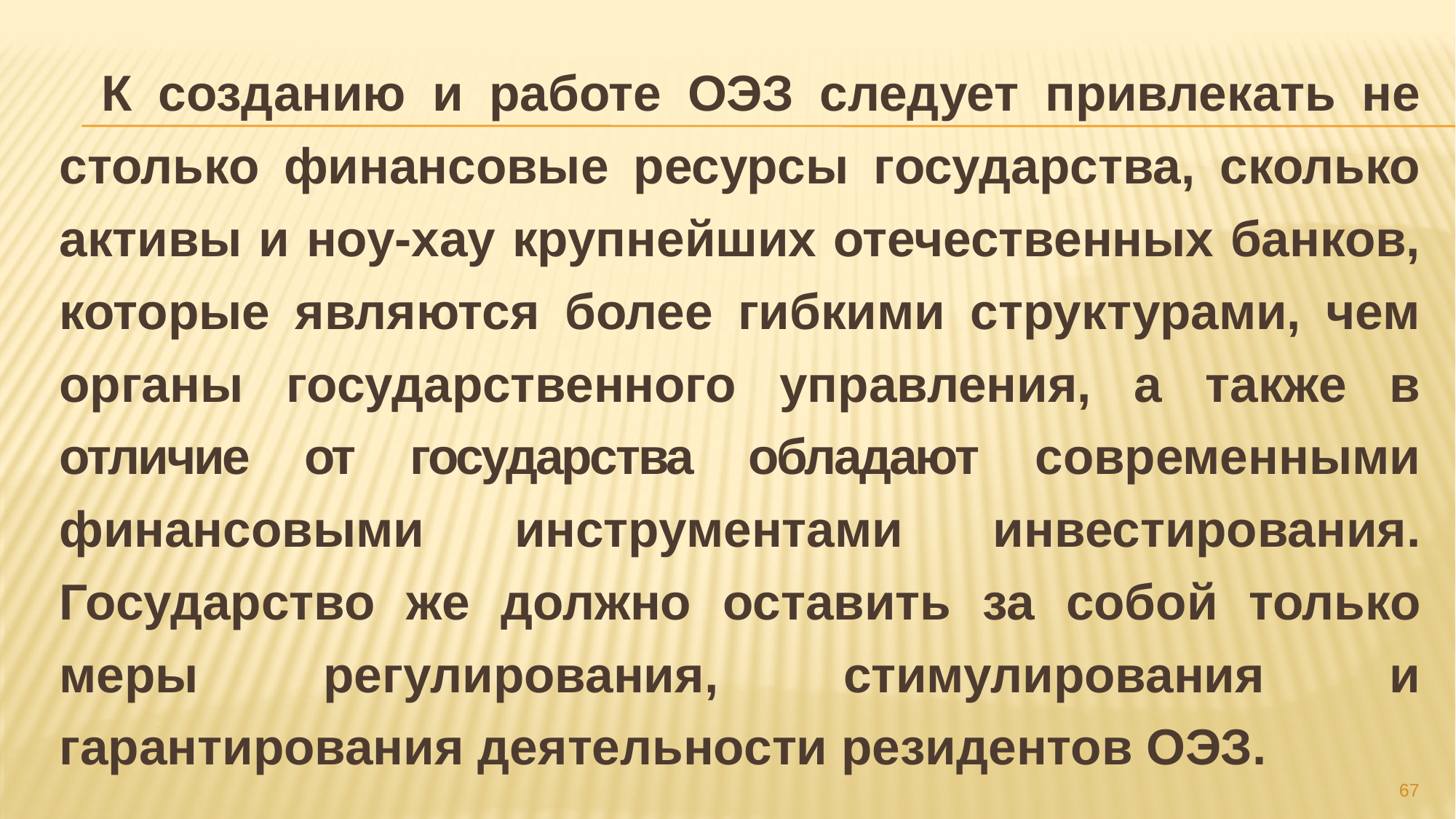

К созданию и работе ОЭЗ следует привлекать не столько финансовые ресурсы государства, сколько активы и ноу-хау крупнейших отечественных банков, которые являются более гибкими структурами, чем органы государственного управления, а также в отличие от государства обладают современными финансовыми инструментами инвестирования. Государство же должно оставить за собой только меры регулирования, стимулирования и гарантирования деятельности резидентов ОЭЗ.
#
67